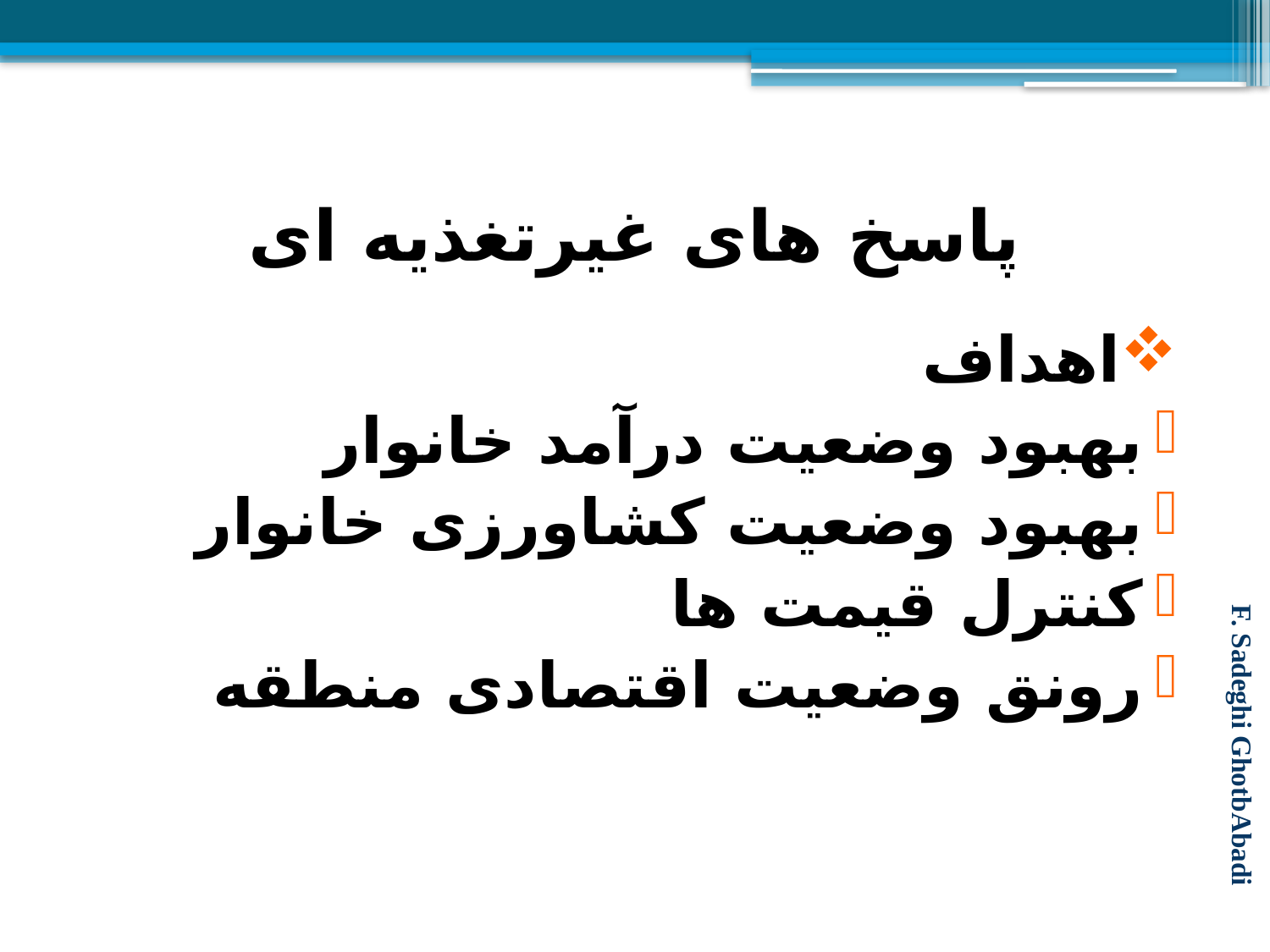

# پاسخ های غیرتغذیه ای
اهداف
بهبود وضعیت درآمد خانوار
بهبود وضعیت کشاورزی خانوار
کنترل قیمت ها
رونق وضعیت اقتصادی منطقه